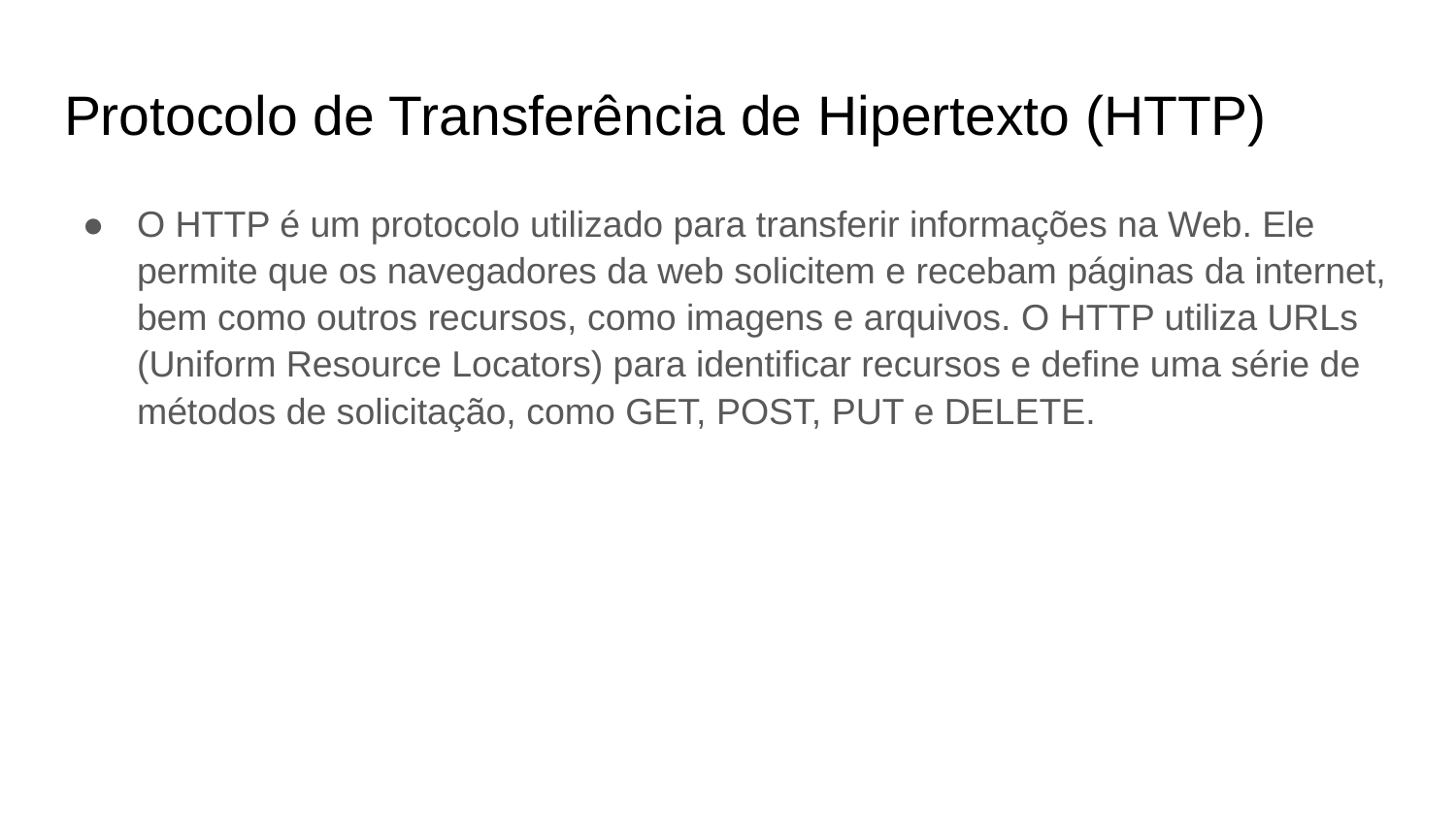

# Protocolo de Transferência de Hipertexto (HTTP)
O HTTP é um protocolo utilizado para transferir informações na Web. Ele permite que os navegadores da web solicitem e recebam páginas da internet, bem como outros recursos, como imagens e arquivos. O HTTP utiliza URLs (Uniform Resource Locators) para identificar recursos e define uma série de métodos de solicitação, como GET, POST, PUT e DELETE.